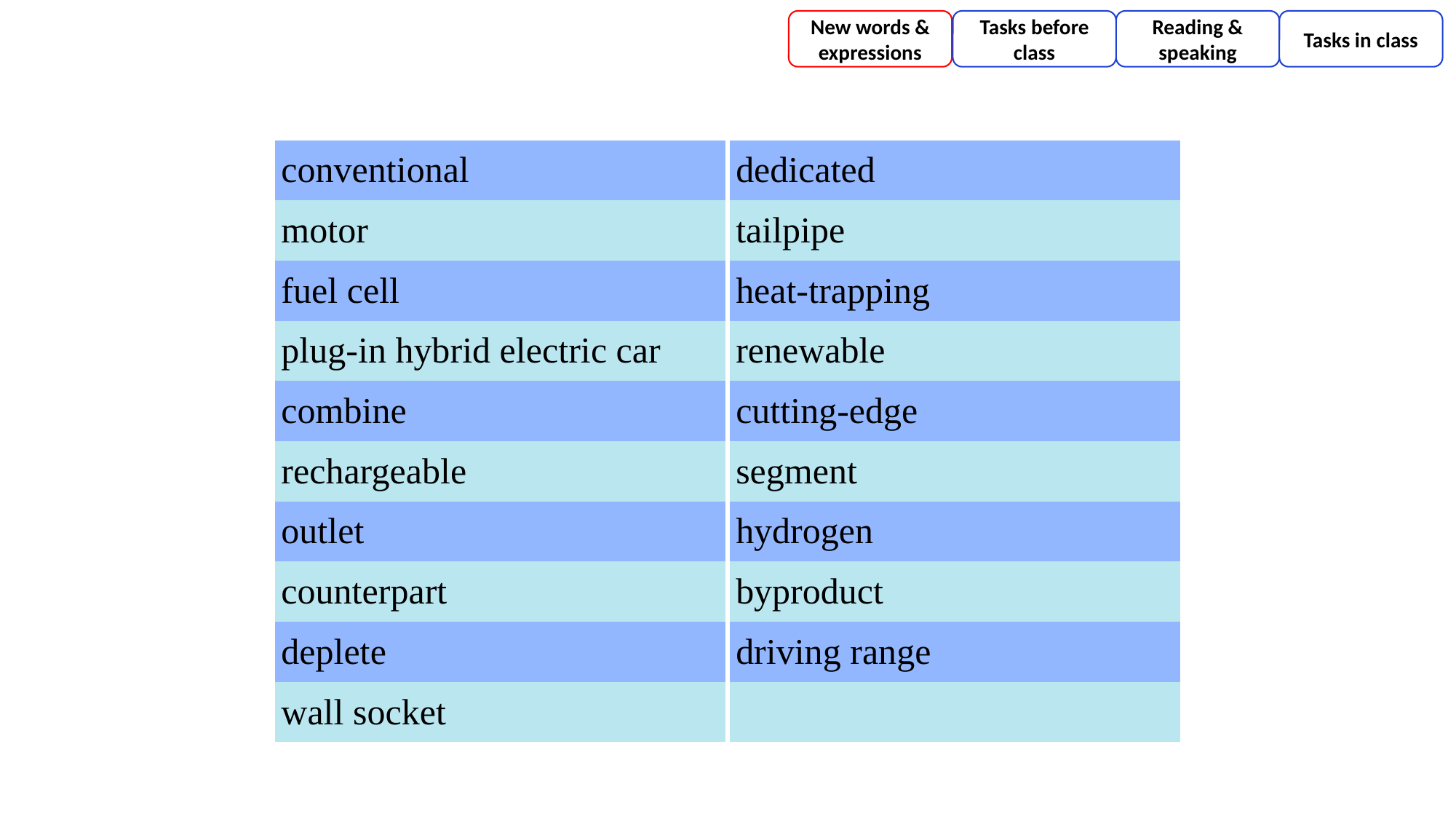

New words & expressions
Tasks before class
Reading & speaking
Tasks in class
| conventional | dedicated |
| --- | --- |
| motor | tailpipe |
| fuel cell | heat-trapping |
| plug-in hybrid electric car | renewable |
| combine | cutting-edge |
| rechargeable | segment |
| outlet | hydrogen |
| counterpart | byproduct |
| deplete | driving range |
| wall socket |  |